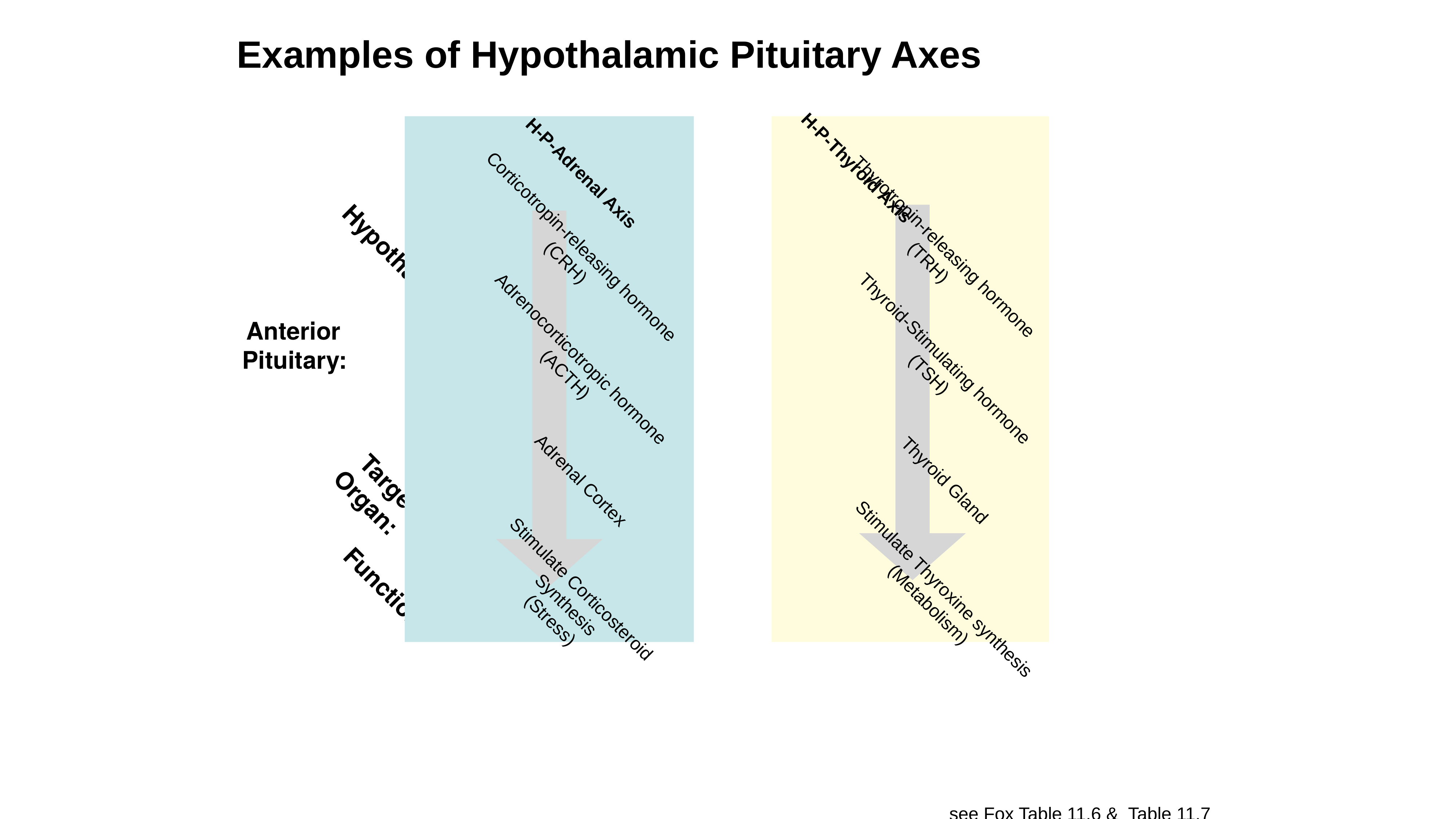

Examples of Hypothalamic Pituitary Axes

H-P-Adrenal Axis
Corticotropin-releasing hormone
(CRH)
Adrenocorticotropic hormone
(ACTH)

Adrenal Cortex
Stimulate Corticosteroid
Synthesis
(Stress)

H-P-Thyroid Axis
Thyrotropin-releasing hormone
(TRH)
Thyroid-Stimulating hormone
(TSH)

Thyroid Gland
Stimulate Thyroxine synthesis
(Metabolism)
Hypothal:
Anterior
Pituitary:
Target
Organ:
Function:
see Fox Table 11.6 &  Table 11.7